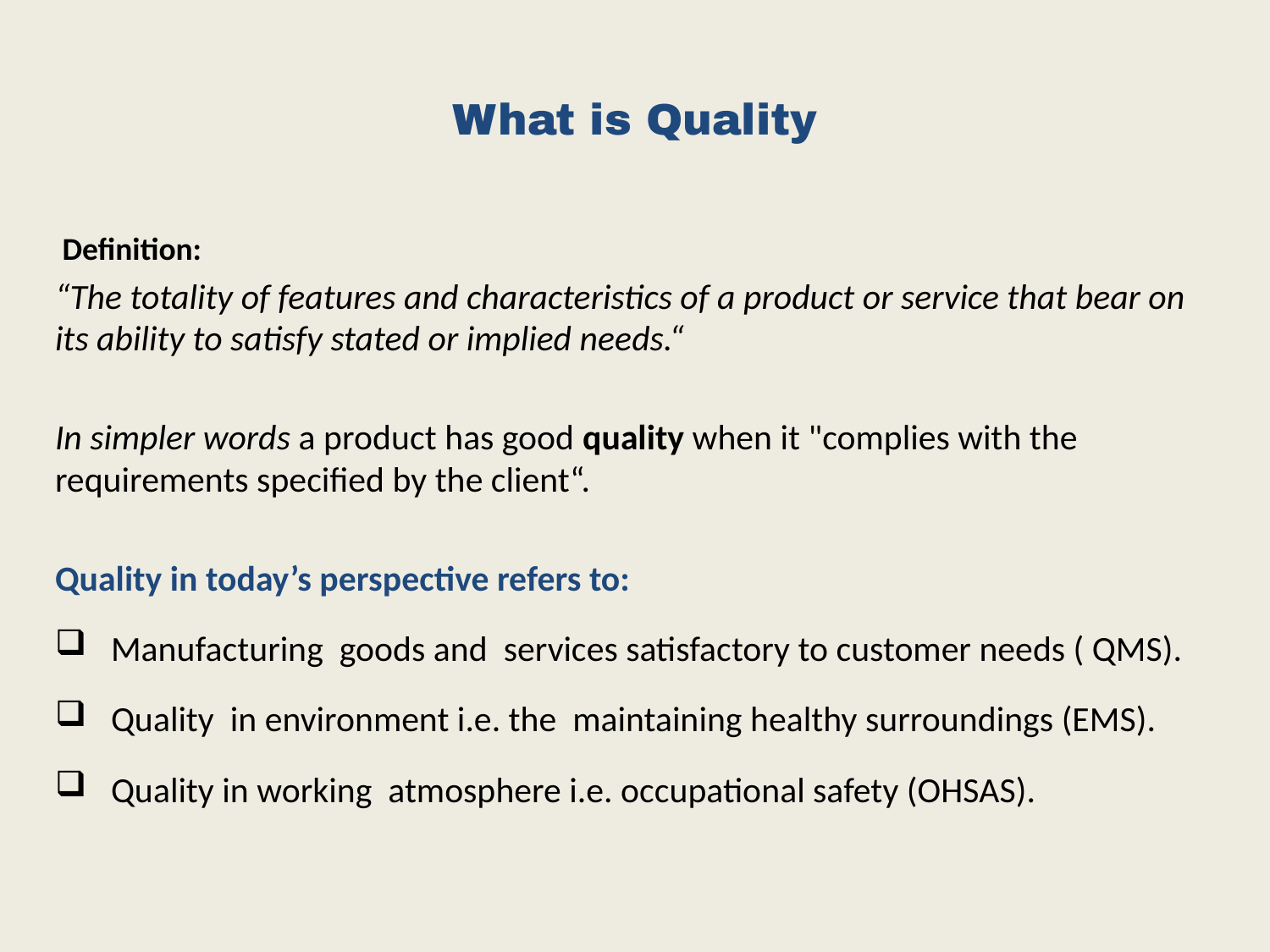

# What is Quality
 Definition:
“The totality of features and characteristics of a product or service that bear on its ability to satisfy stated or implied needs.“

In simpler words a product has good quality when it "complies with the requirements specified by the client“.

Quality in today’s perspective refers to:
 Manufacturing  goods and  services satisfactory to customer needs ( QMS).
   Quality  in environment i.e. the  maintaining healthy surroundings (EMS).
   Quality in working  atmosphere i.e. occupational safety (OHSAS).